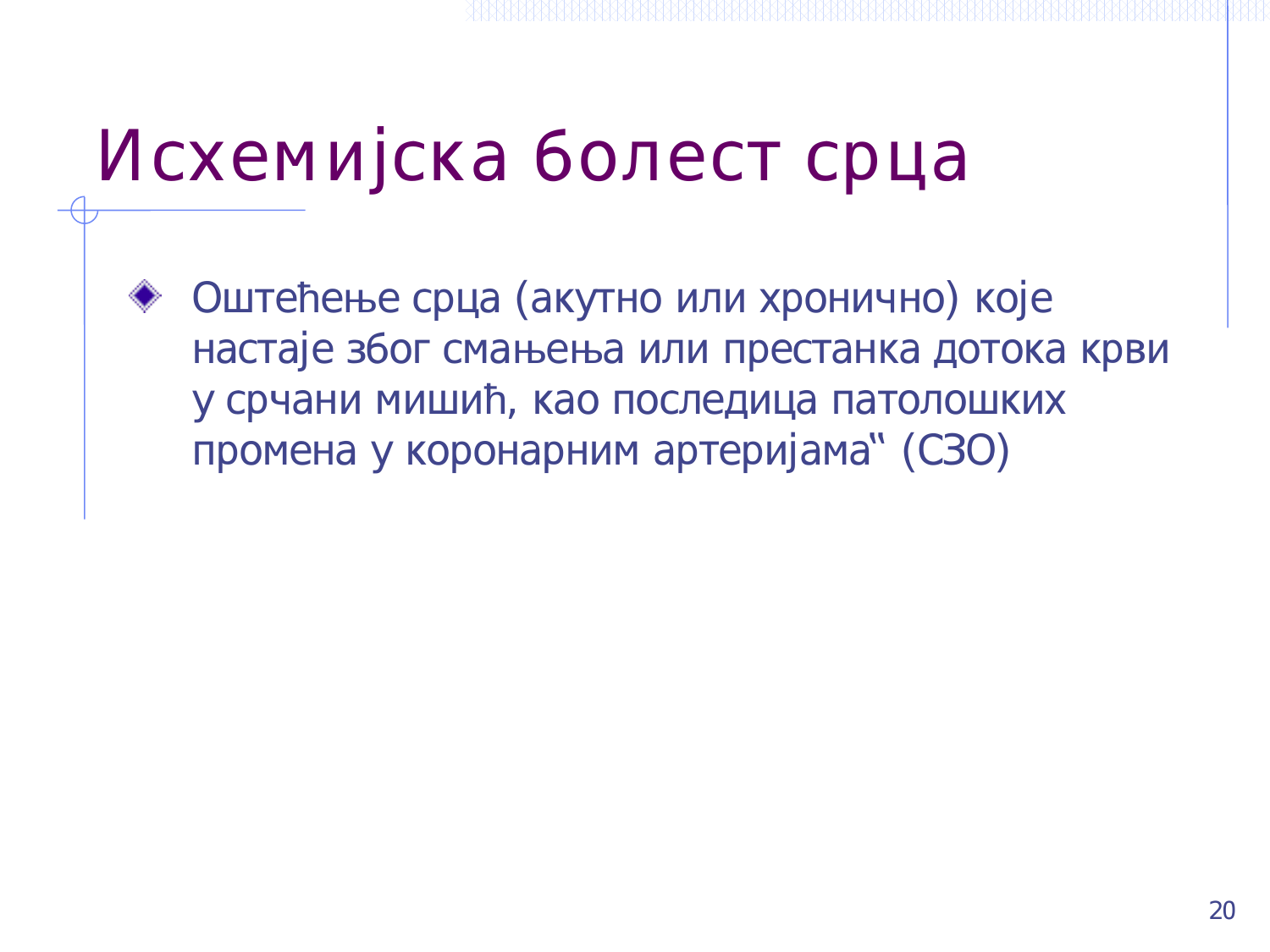

# Исхемијска болест срца
Оштећење срца (акутно или хронично) које настаје због смањења или престанка дотока крви у срчани мишић, као последица патолошких промена у коронарним артеријама“ (СЗО)
20